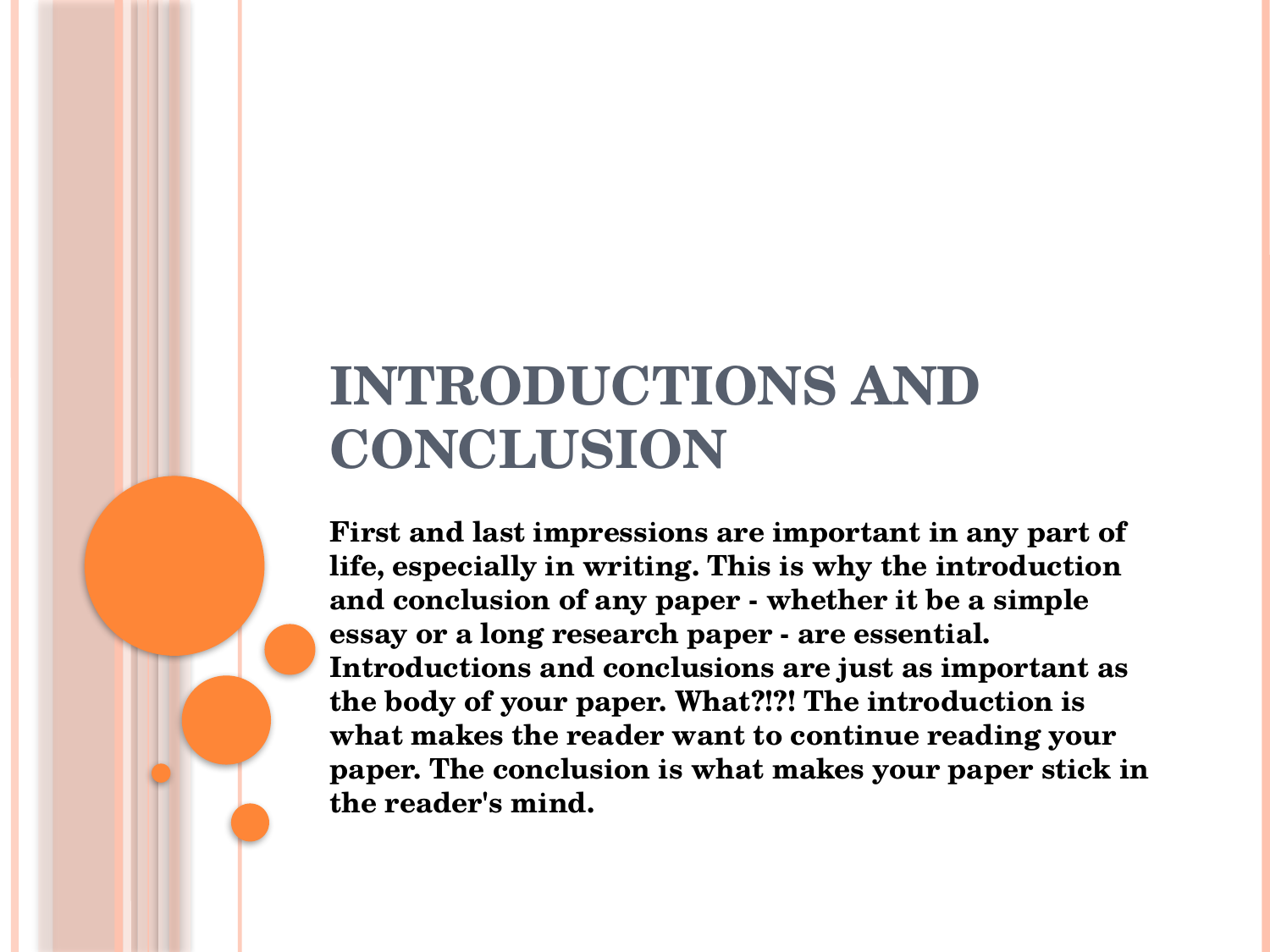

# Introductions and Conclusion
First and last impressions are important in any part of life, especially in writing. This is why the introduction and conclusion of any paper - whether it be a simple essay or a long research paper - are essential. Introductions and conclusions are just as important as the body of your paper. What?!?! The introduction is what makes the reader want to continue reading your paper. The conclusion is what makes your paper stick in the reader's mind.